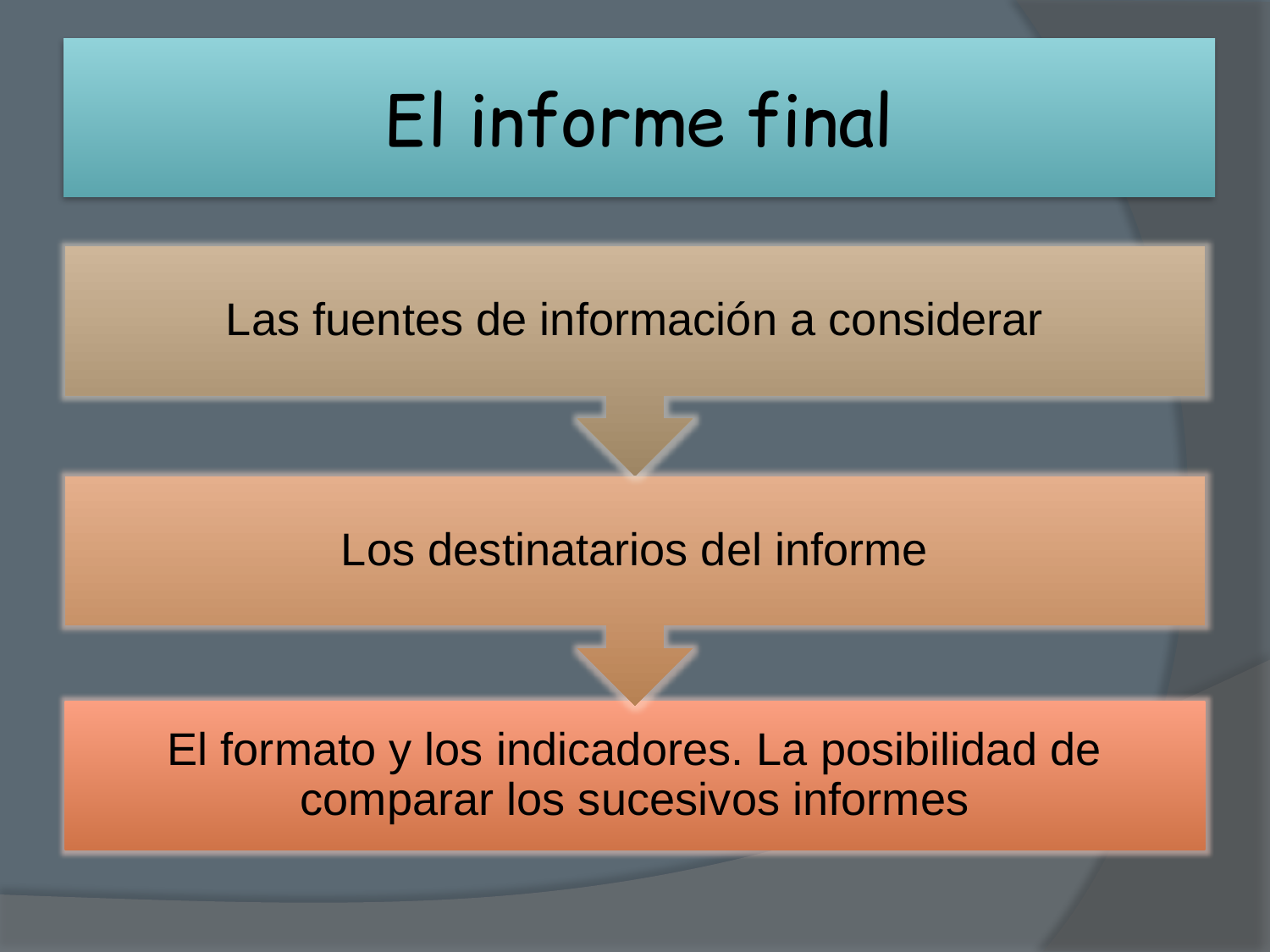

# El informe final
El formato y los indicadores. La posibilidad de comparar los sucesivos informes
Los destinatarios del informe
Las fuentes de información a considerar